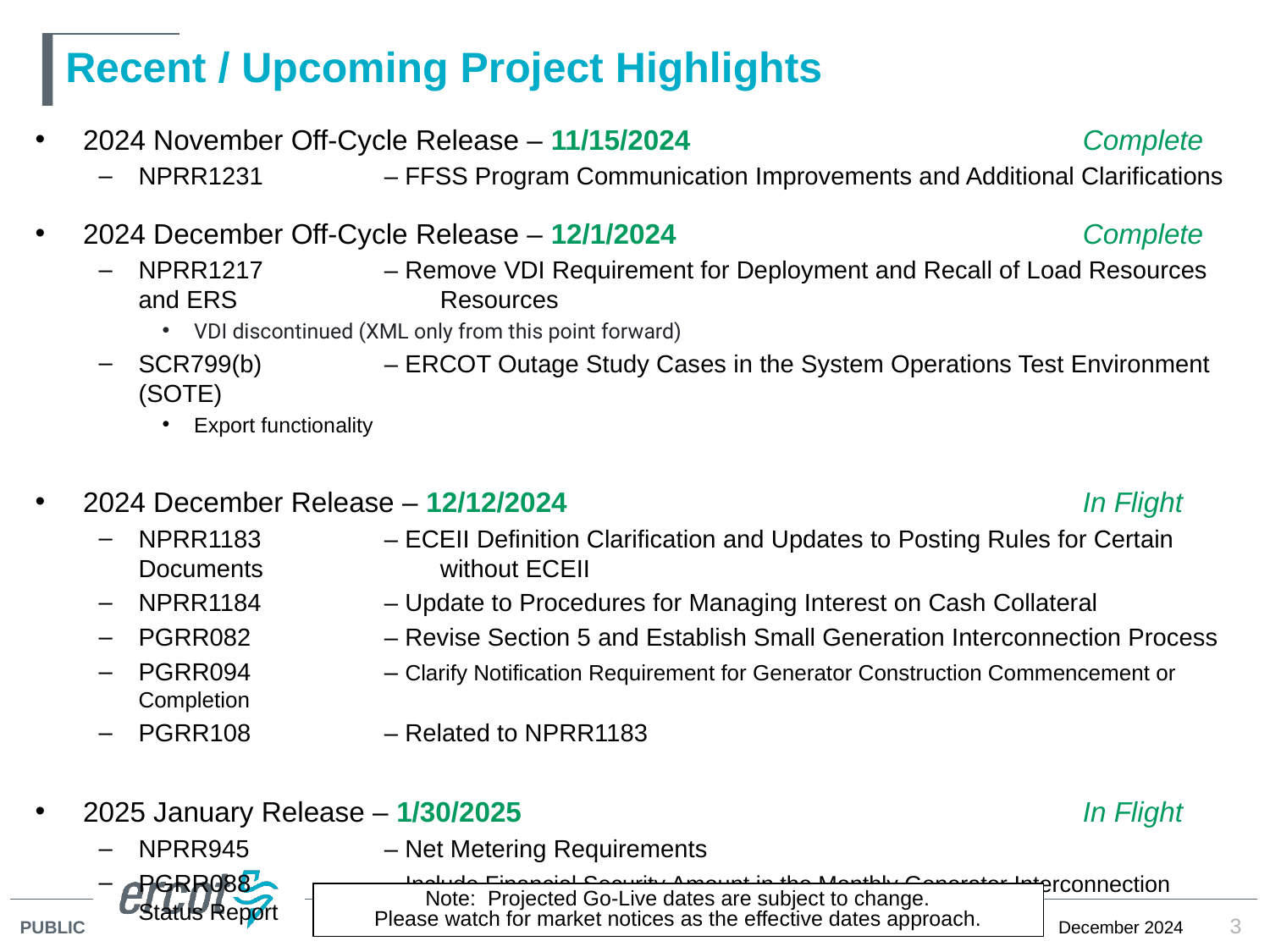

# Recent / Upcoming Project Highlights

2024 November Off-Cycle Release – 11/15/2024	Complete
NPRR1231	– FFSS Program Communication Improvements and Additional Clarifications

2024 December Off-Cycle Release – 12/1/2024	Complete
NPRR1217	– Remove VDI Requirement for Deployment and Recall of Load Resources and ERS 			Resources
VDI discontinued (XML only from this point forward)
SCR799(b)	– ERCOT Outage Study Cases in the System Operations Test Environment (SOTE)
Export functionality

2024 December Release – 12/12/2024	In Flight
NPRR1183	– ECEII Definition Clarification and Updates to Posting Rules for Certain Documents 			without ECEII
NPRR1184	– Update to Procedures for Managing Interest on Cash Collateral
PGRR082	– Revise Section 5 and Establish Small Generation Interconnection Process
PGRR094	– Clarify Notification Requirement for Generator Construction Commencement or Completion
PGRR108	– Related to NPRR1183

2025 January Release – 1/30/2025	In Flight
NPRR945	– Net Metering Requirements
PGRR088	– Include Financial Security Amount in the Monthly Generator Interconnection Status Report
Note:  Projected Go-Live dates are subject to change.
Please watch for market notices as the effective dates approach.
3